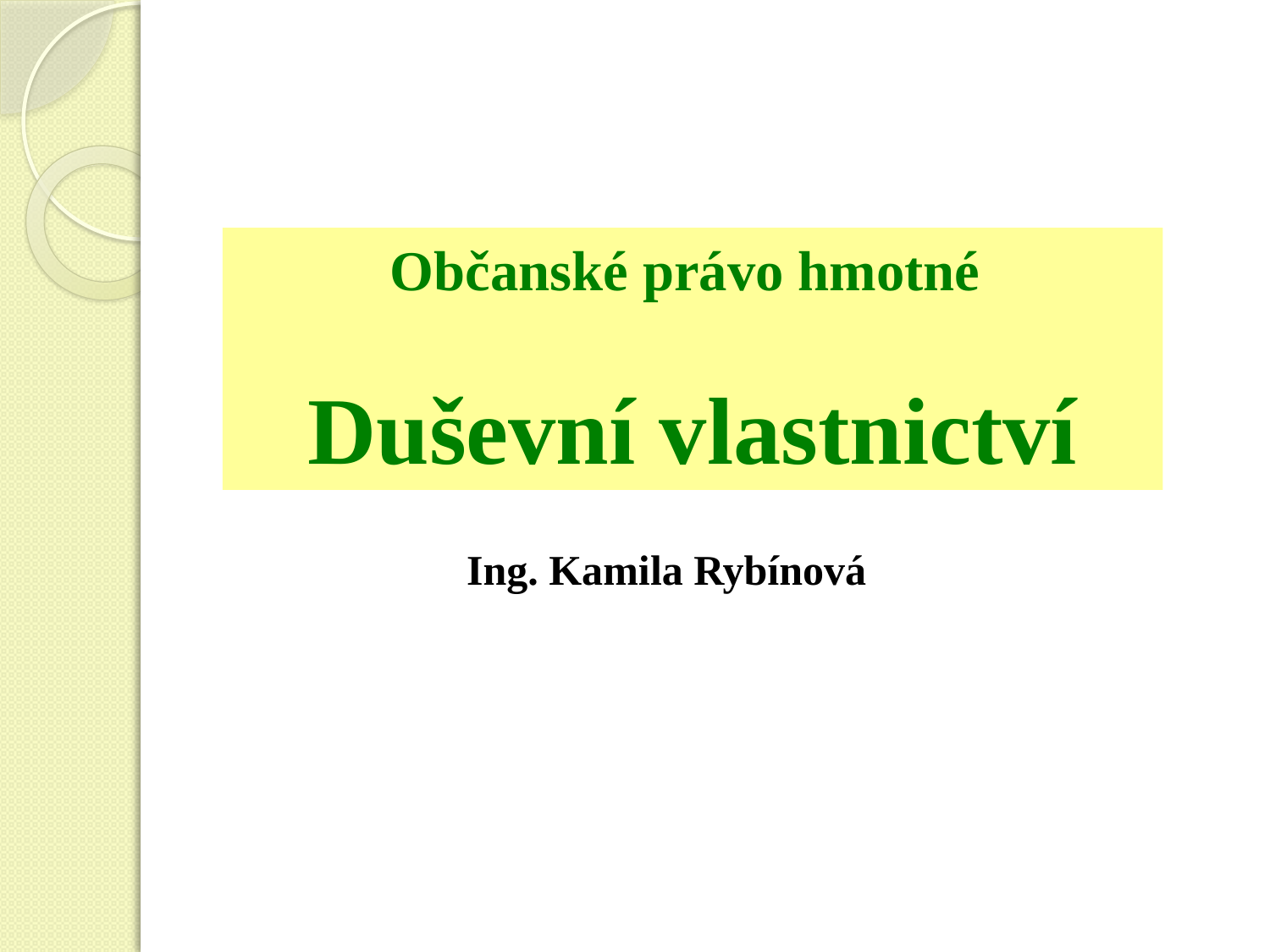

Občanské právo hmotné

Duševní vlastnictví

Ing. Kamila Rybínová